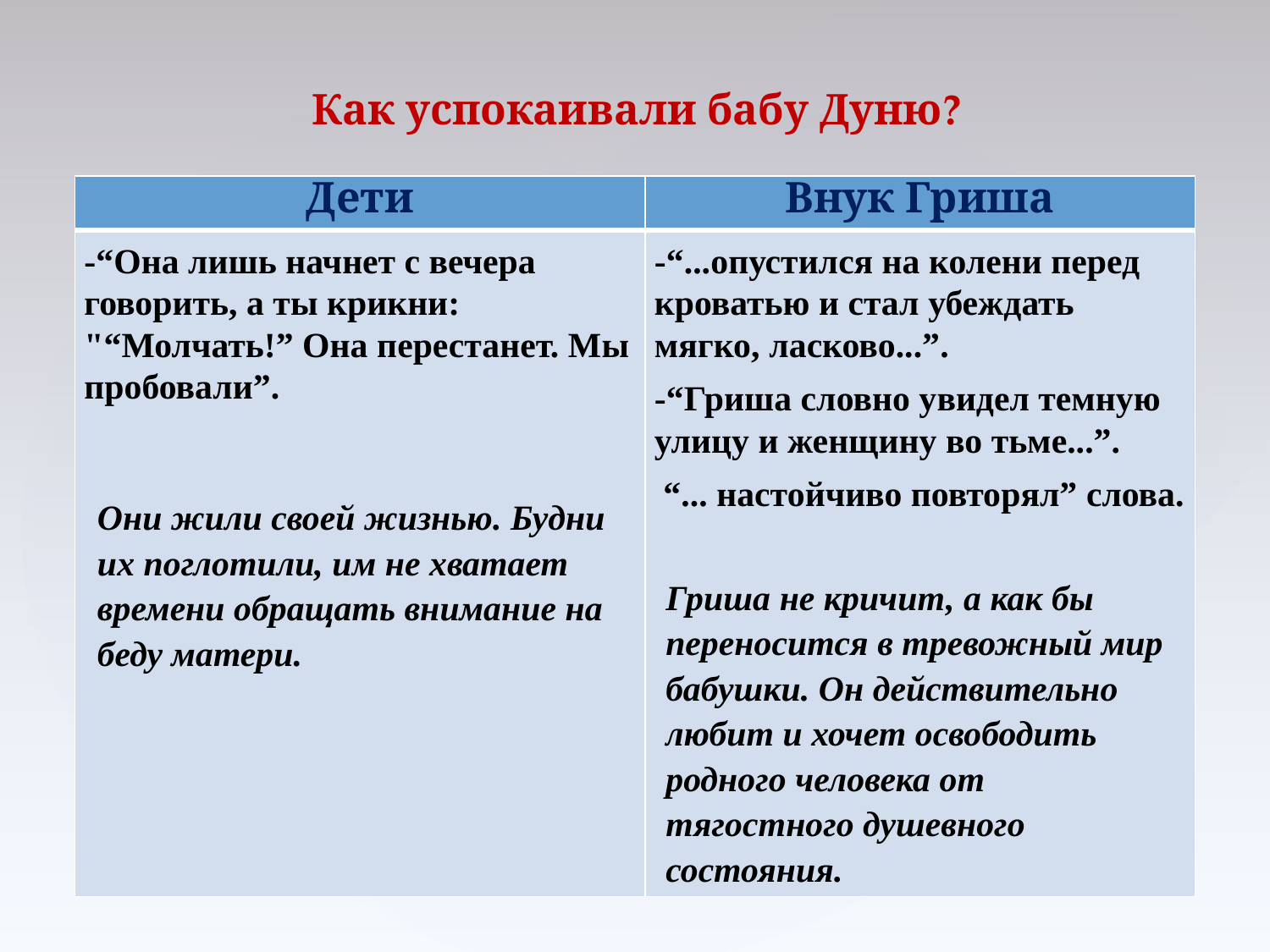

Как успокаивали бабу Дуню?
| Дети | Внук Гриша |
| --- | --- |
| -“Она лишь начнет с вечера говорить, а ты крикни: "“Молчать!” Она перестанет. Мы пробовали”. | -“...опустился на колени перед кроватью и стал убеждать мягко, ласково...”. -“Гриша словно увидел темную улицу и женщину во тьме...”. “... настойчиво повторял” слова. |
Они жили своей жизнью. Будни их поглотили, им не хватает времени обращать внимание на беду матери.
Гриша не кричит, а как бы переносится в тревожный мир бабушки. Он действительно любит и хочет освободить родного человека от тягостного душевного состояния.